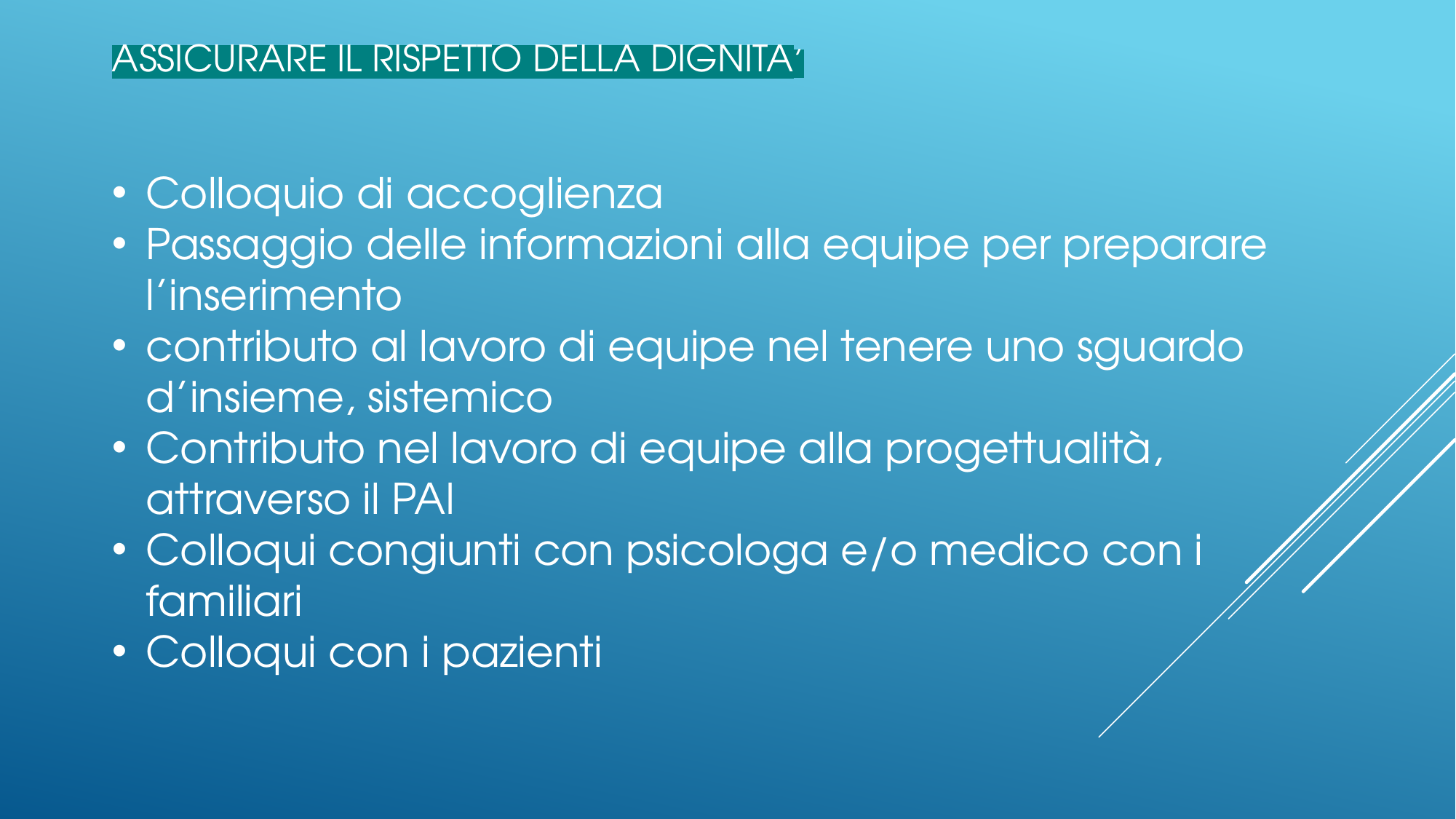

ASSICURARE IL RISPETTO DELLA DIGNITA’

Colloquio di accoglienza
Passaggio delle informazioni alla equipe per preparare l’inserimento
contributo al lavoro di equipe nel tenere uno sguardo d’insieme, sistemico
Contributo nel lavoro di equipe alla progettualità,  attraverso il PAI
Colloqui congiunti con psicologa e/o medico con i familiari
Colloqui con i pazienti